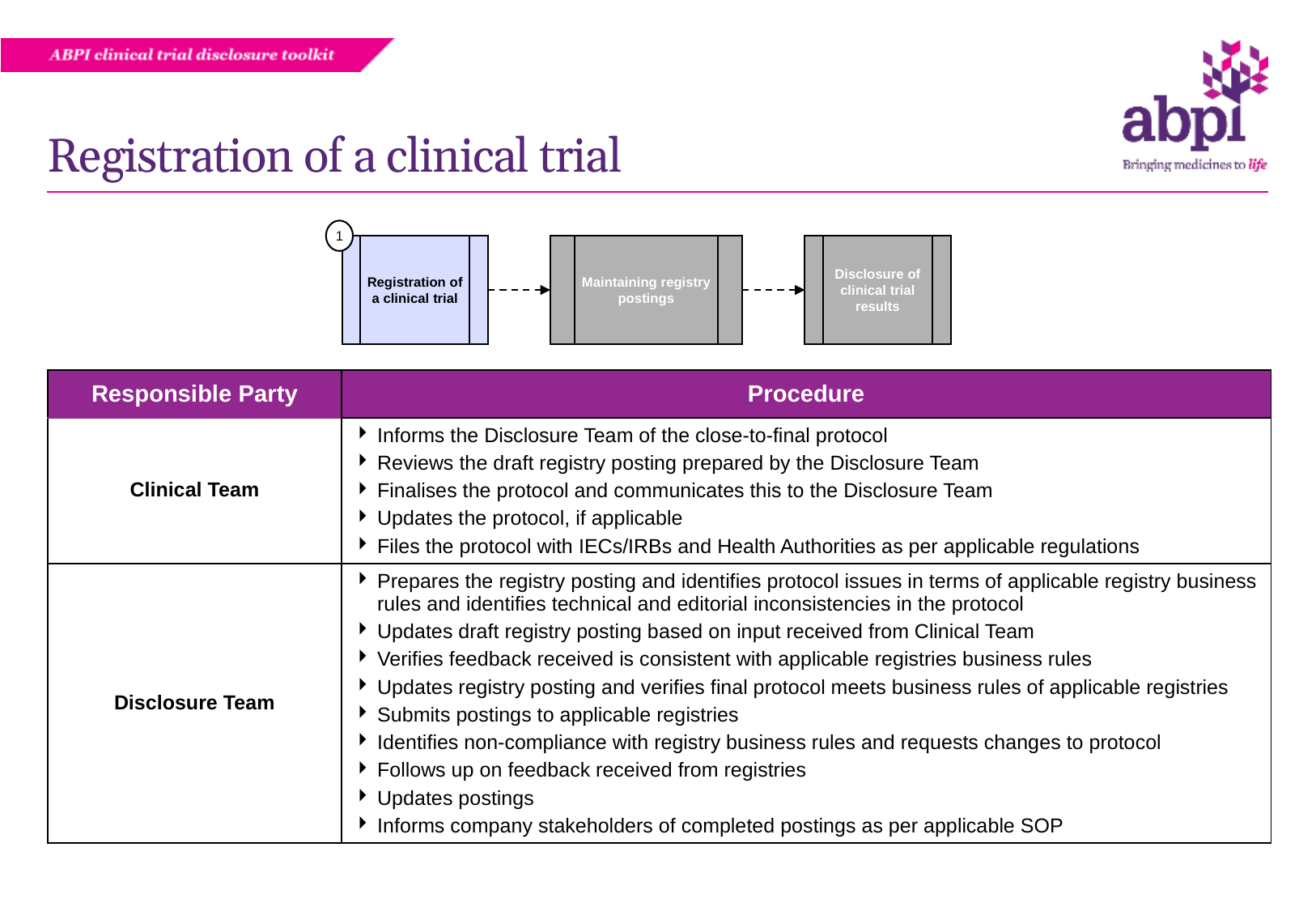

# Registration of a clinical trial
1
Registration of a clinical trial
Maintaining registry postings
Disclosure of clinical trial results
| Responsible Party | Procedure |
| --- | --- |
| Clinical Team | Informs the Disclosure Team of the close-to-final protocol Reviews the draft registry posting prepared by the Disclosure Team Finalises the protocol and communicates this to the Disclosure Team Updates the protocol, if applicable Files the protocol with IECs/IRBs and Health Authorities as per applicable regulations |
| Disclosure Team | Prepares the registry posting and identifies protocol issues in terms of applicable registry business rules and identifies technical and editorial inconsistencies in the protocol Updates draft registry posting based on input received from Clinical Team Verifies feedback received is consistent with applicable registries business rules Updates registry posting and verifies final protocol meets business rules of applicable registries Submits postings to applicable registries Identifies non-compliance with registry business rules and requests changes to protocol Follows up on feedback received from registries Updates postings Informs company stakeholders of completed postings as per applicable SOP |